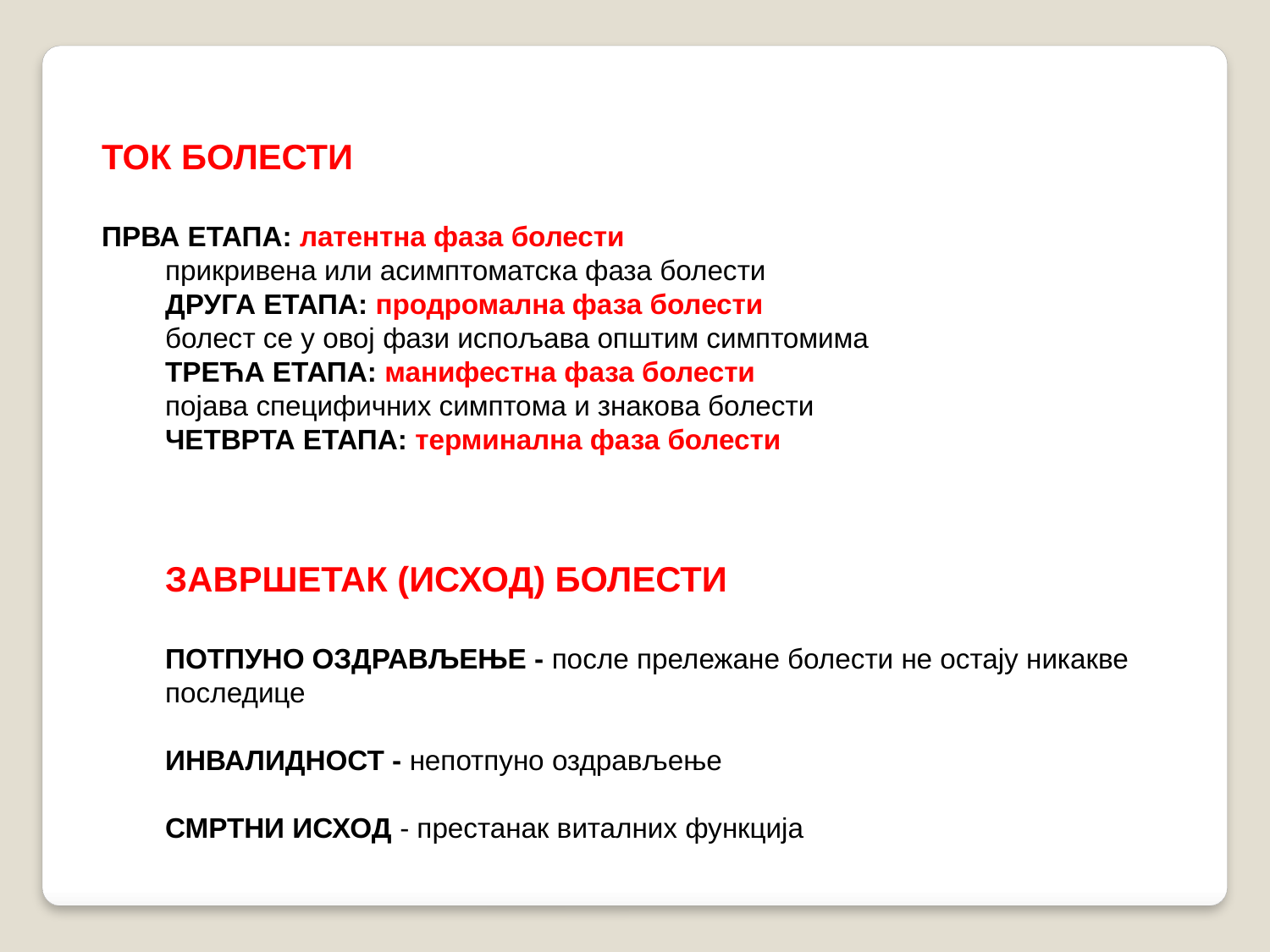

ТОК БОЛЕСТИ

ПРВА ЕТАПА: латентна фаза болести
прикривена или асимптоматска фаза болести
ДРУГА ЕТАПА: продромална фаза болести
болест се у овој фази испољава општим симптомима
ТРЕЋА ЕТАПА: манифестна фаза болести
појава специфичних симптома и знакова болести
ЧЕТВРТА ЕТАПА: терминална фаза болести

ЗАВРШЕТАК (ИСХОД) БОЛЕСТИ

ПОТПУНО ОЗДРАВЉЕЊЕ - после прележане болести не остају никакве последице

ИНВАЛИДНОСТ - непотпуно оздрављење

СМРТНИ ИСХОД - престанак виталних функција